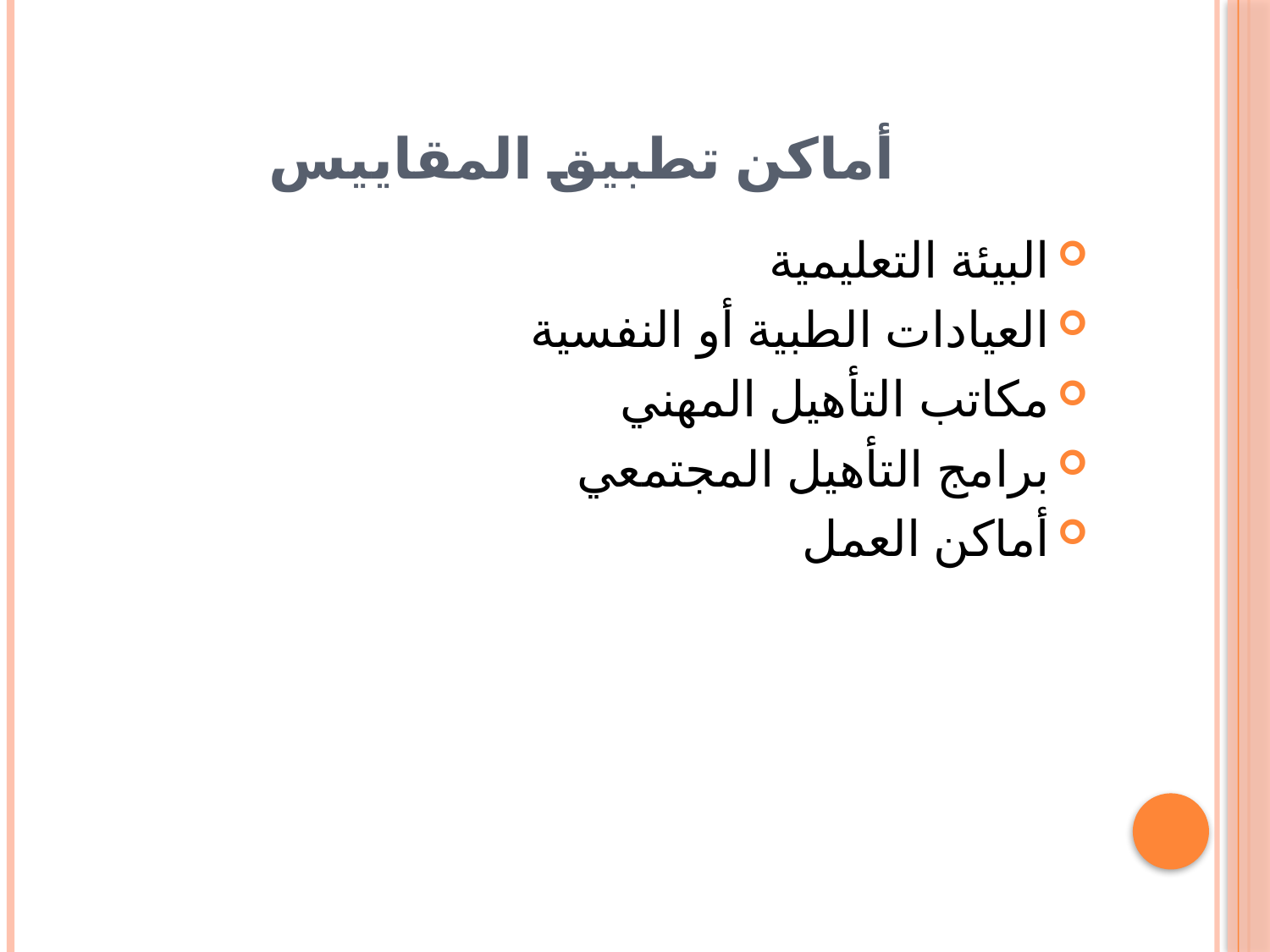

# أماكن تطبيق المقاييس
البيئة التعليمية
العيادات الطبية أو النفسية
مكاتب التأهيل المهني
برامج التأهيل المجتمعي
أماكن العمل